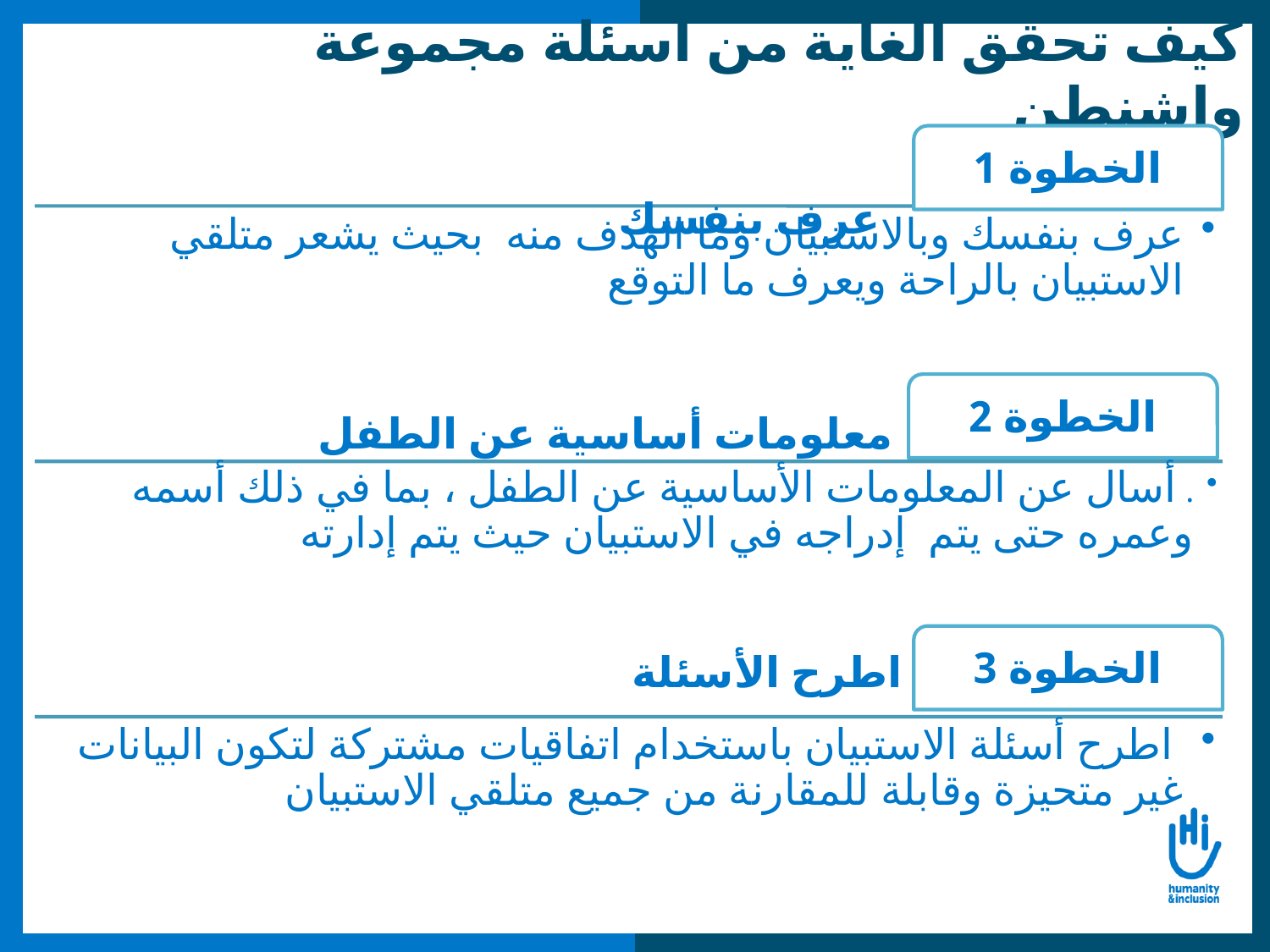

# كيف تحقق الغاية من أسئلة مجموعة واشنطن

الخطوة 1
عرف بنفسك وبالاستبيان وما الهدف منه  بحيث يشعر متلقي الاستبيان بالراحة ويعرف ما التوقع
معلومات أساسية عن الطفل
الخطوة 2
. أسال عن المعلومات الأساسية عن الطفل ، بما في ذلك أسمه وعمره حتى يتم  إدراجه في الاستبيان حيث يتم إدارته

اطرح الأسئلة
الخطوة 3
 اطرح أسئلة الاستبيان باستخدام اتفاقيات مشتركة لتكون البيانات غير متحيزة وقابلة للمقارنة من جميع متلقي الاستبيان

عرف بنفسك